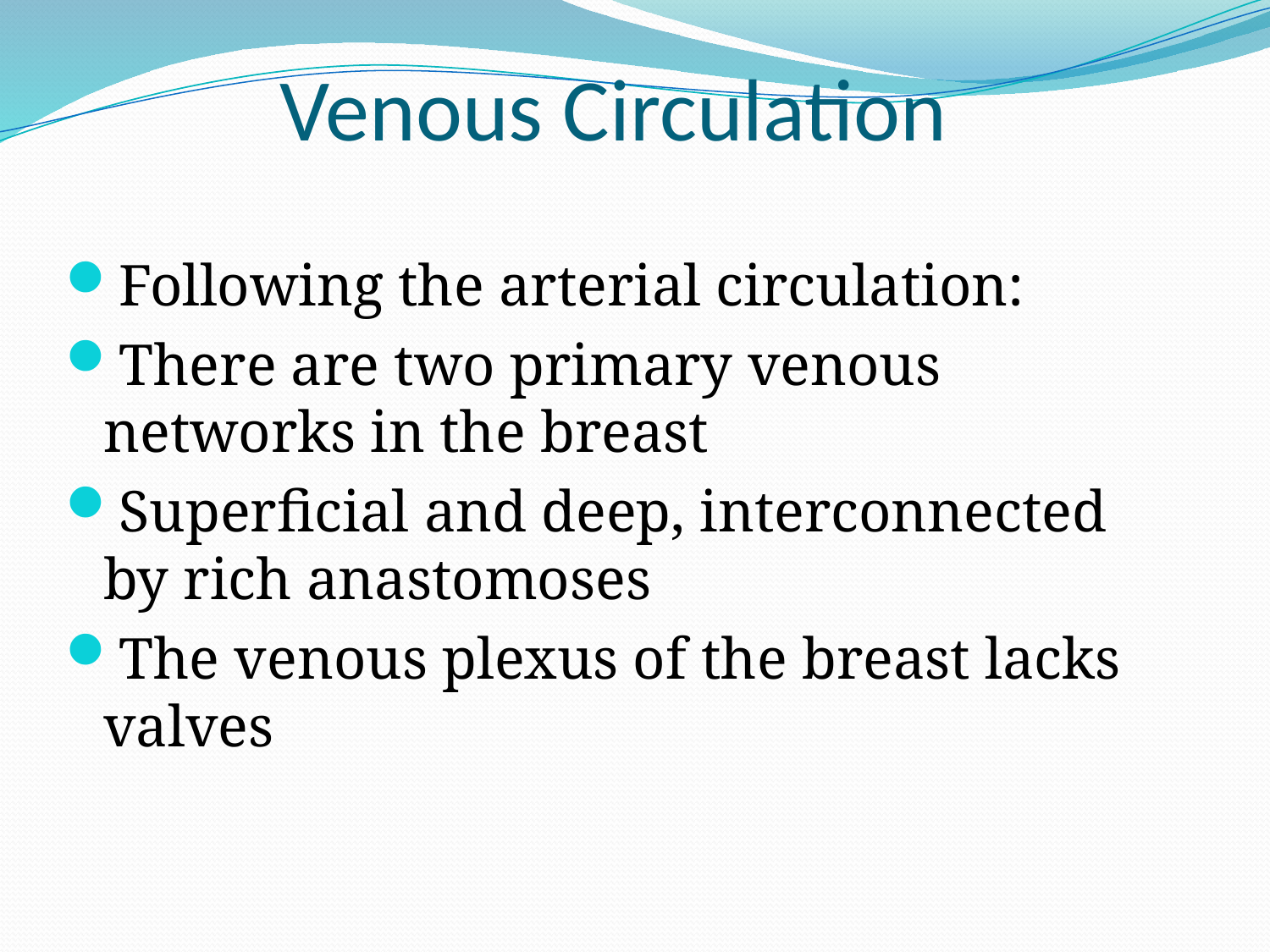

# Venous Circulation
Following the arterial circulation:
There are two primary venous networks in the breast
Superficial and deep, interconnected by rich anastomoses
The venous plexus of the breast lacks valves